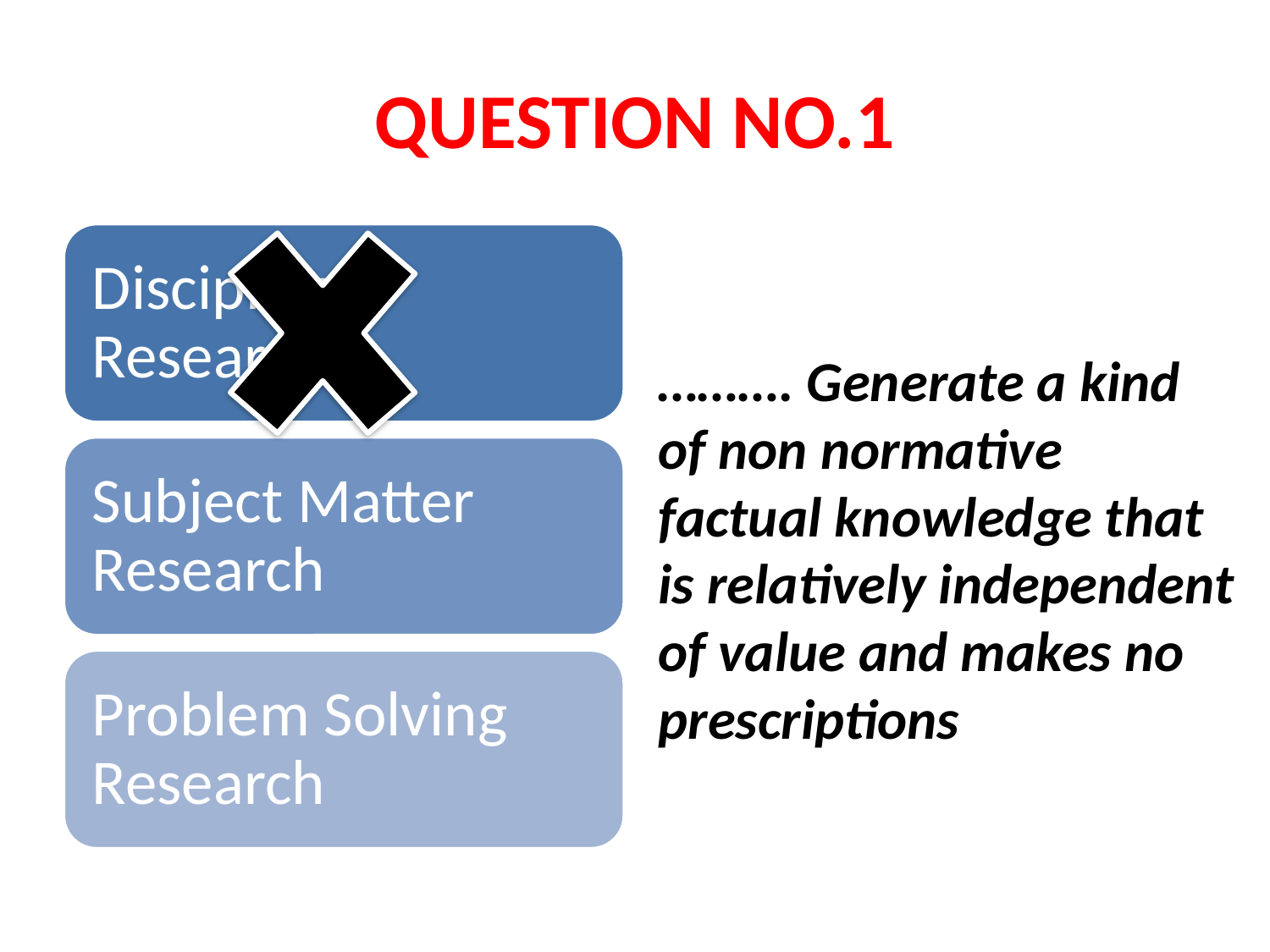

# QUESTION NO.1

Disciplinary Research
Subject Matter Research
Problem Solving Research
………. Generate a kind of non normative factual knowledge that is relatively independent of value and makes no prescriptions